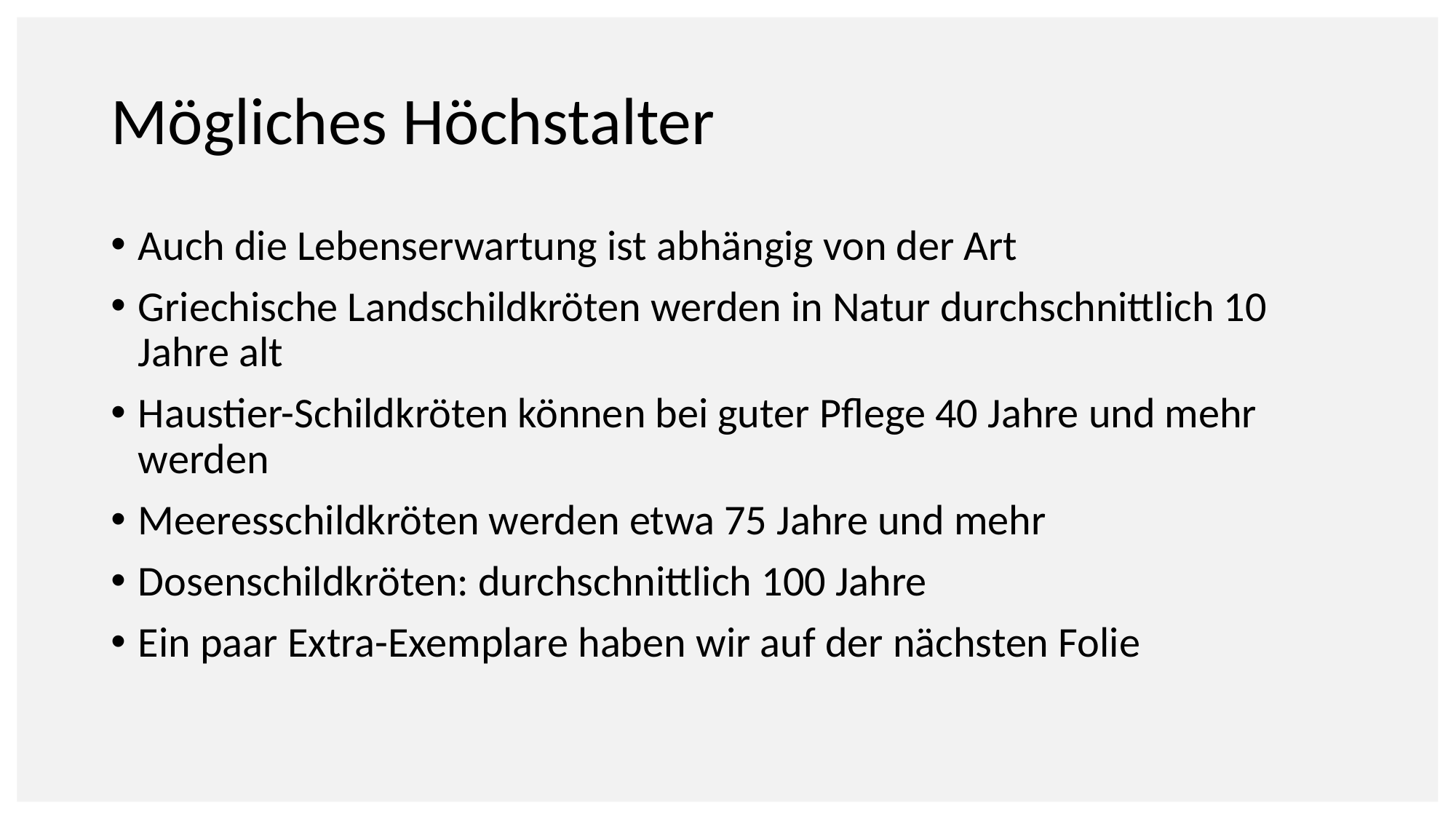

# Mögliches Höchstalter
Auch die Lebenserwartung ist abhängig von der Art
Griechische Landschildkröten werden in Natur durchschnittlich 10 Jahre alt
Haustier-Schildkröten können bei guter Pflege 40 Jahre und mehr werden
Meeresschildkröten werden etwa 75 Jahre und mehr
Dosenschildkröten: durchschnittlich 100 Jahre
Ein paar Extra-Exemplare haben wir auf der nächsten Folie